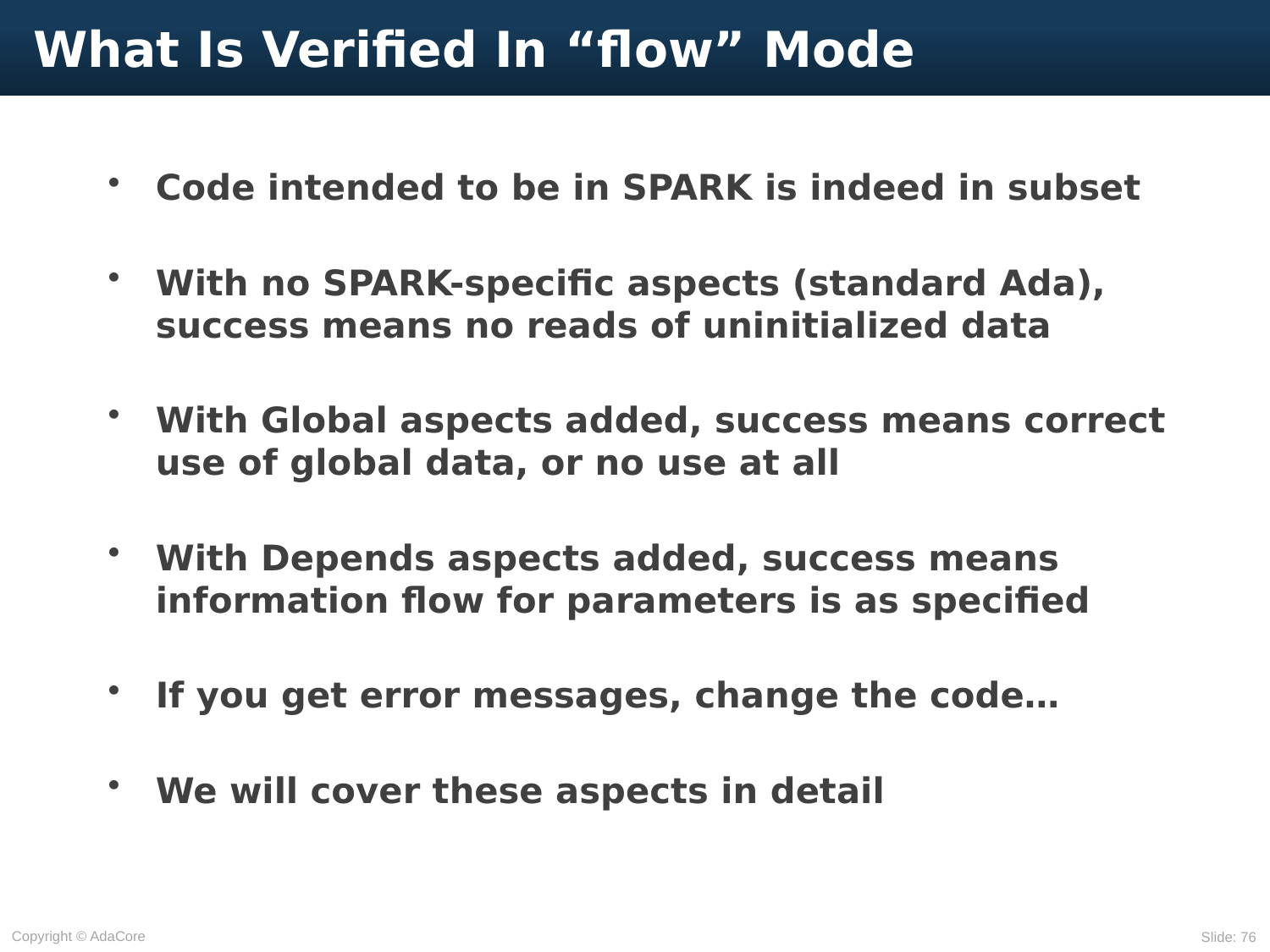

# What Is Verified In “flow” Mode
Code intended to be in SPARK is indeed in subset
With no SPARK-specific aspects (standard Ada), success means no reads of uninitialized data
With Global aspects added, success means correct use of global data, or no use at all
With Depends aspects added, success means information flow for parameters is as specified
If you get error messages, change the code…
We will cover these aspects in detail